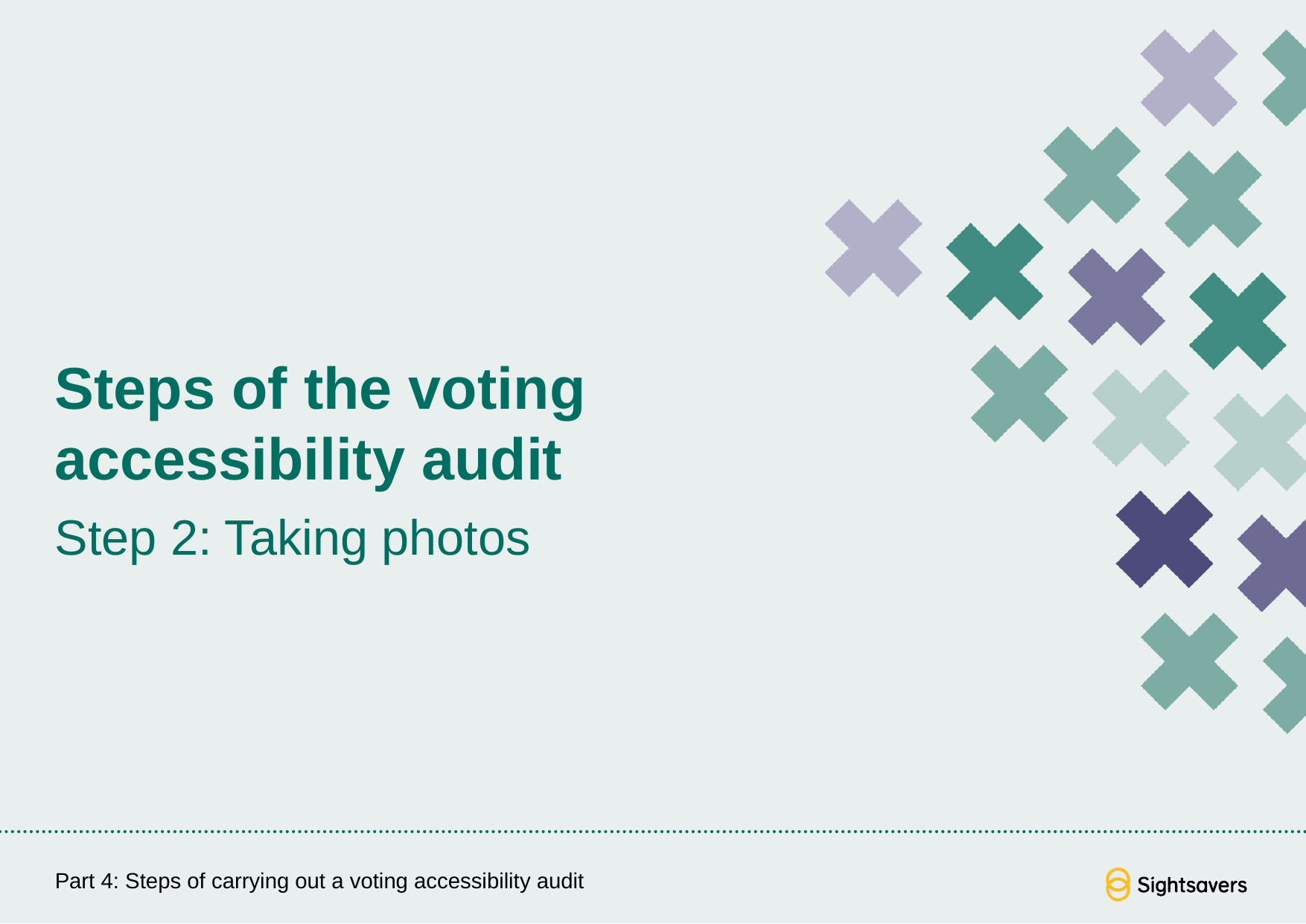

# Steps of the voting accessibility audit
Step 2: Taking photos
Part 4: Steps of carrying out a voting accessibility audit